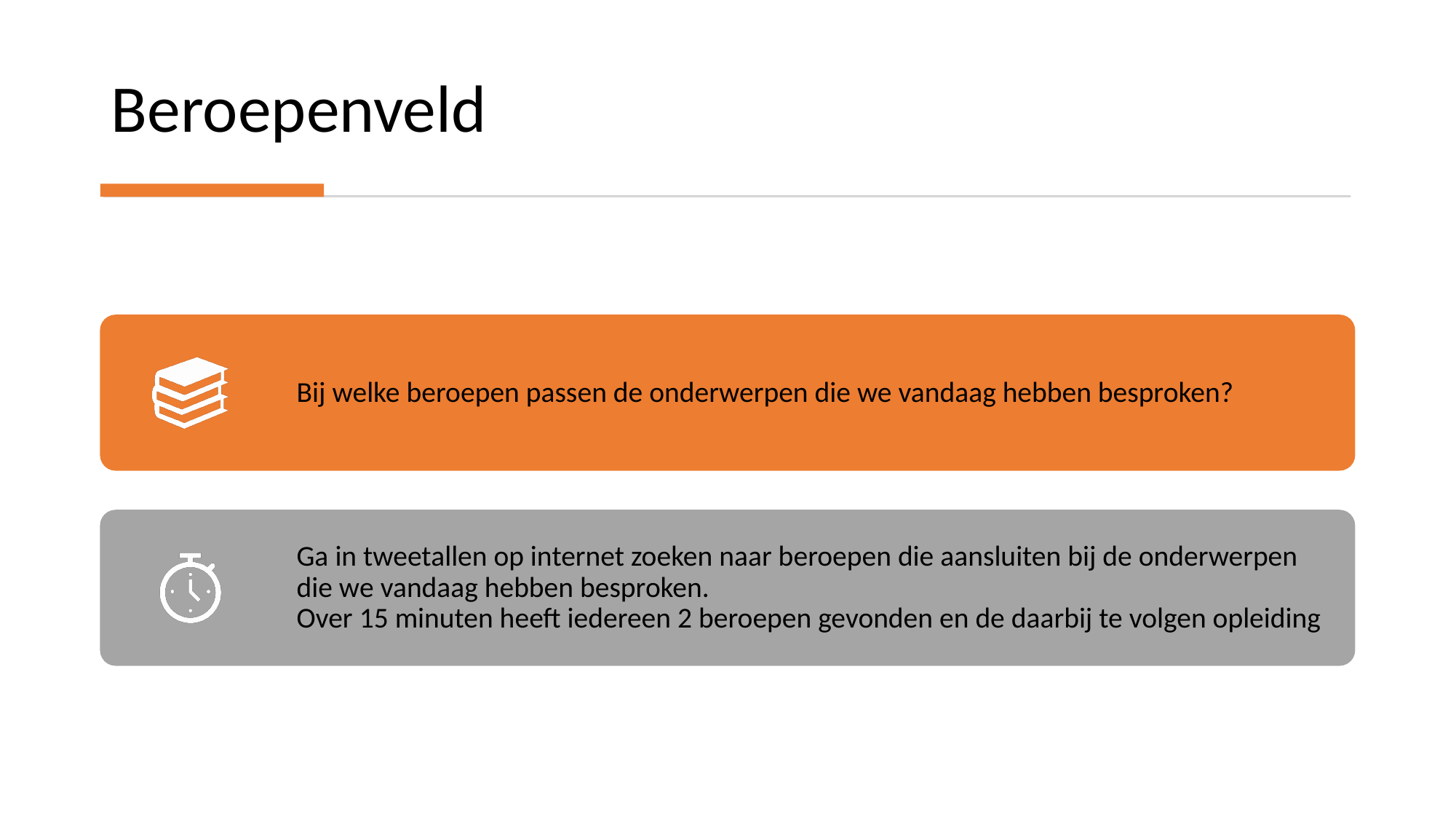

# Beroepenveld

Bij welke beroepen passen de onderwerpen die we vandaag hebben besproken?
Ga in tweetallen op internet zoeken naar beroepen die aansluiten bij de onderwerpen die we vandaag hebben besproken.
Over 15 minuten heeft iedereen 2 beroepen gevonden en de daarbij te volgen opleiding